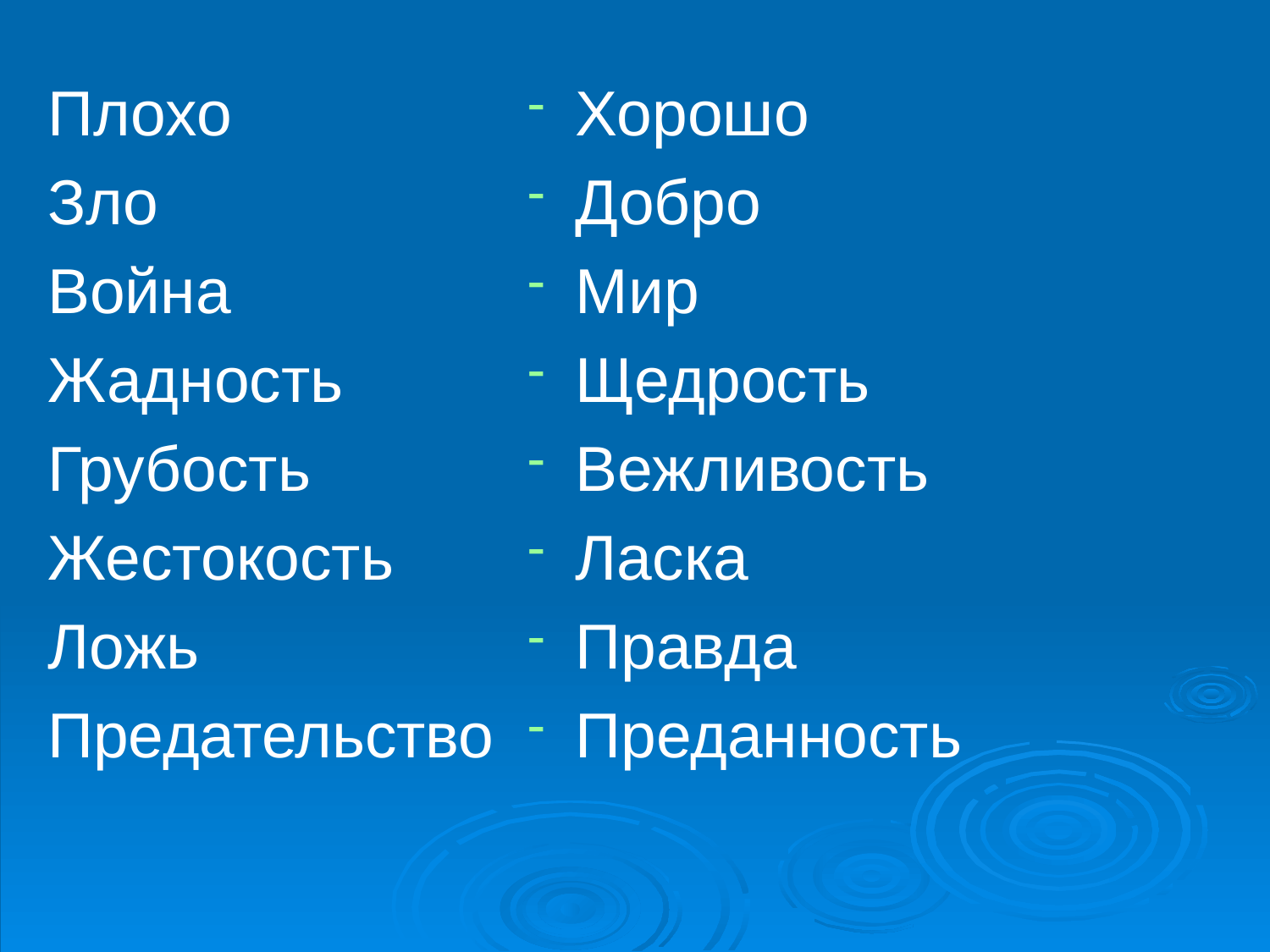

Плохо
Зло
Война
Жадность
Грубость
Жестокость
Ложь
Предательство

Хорошо
Добро
Мир
Щедрость
Вежливость
Ласка
Правда
Преданность